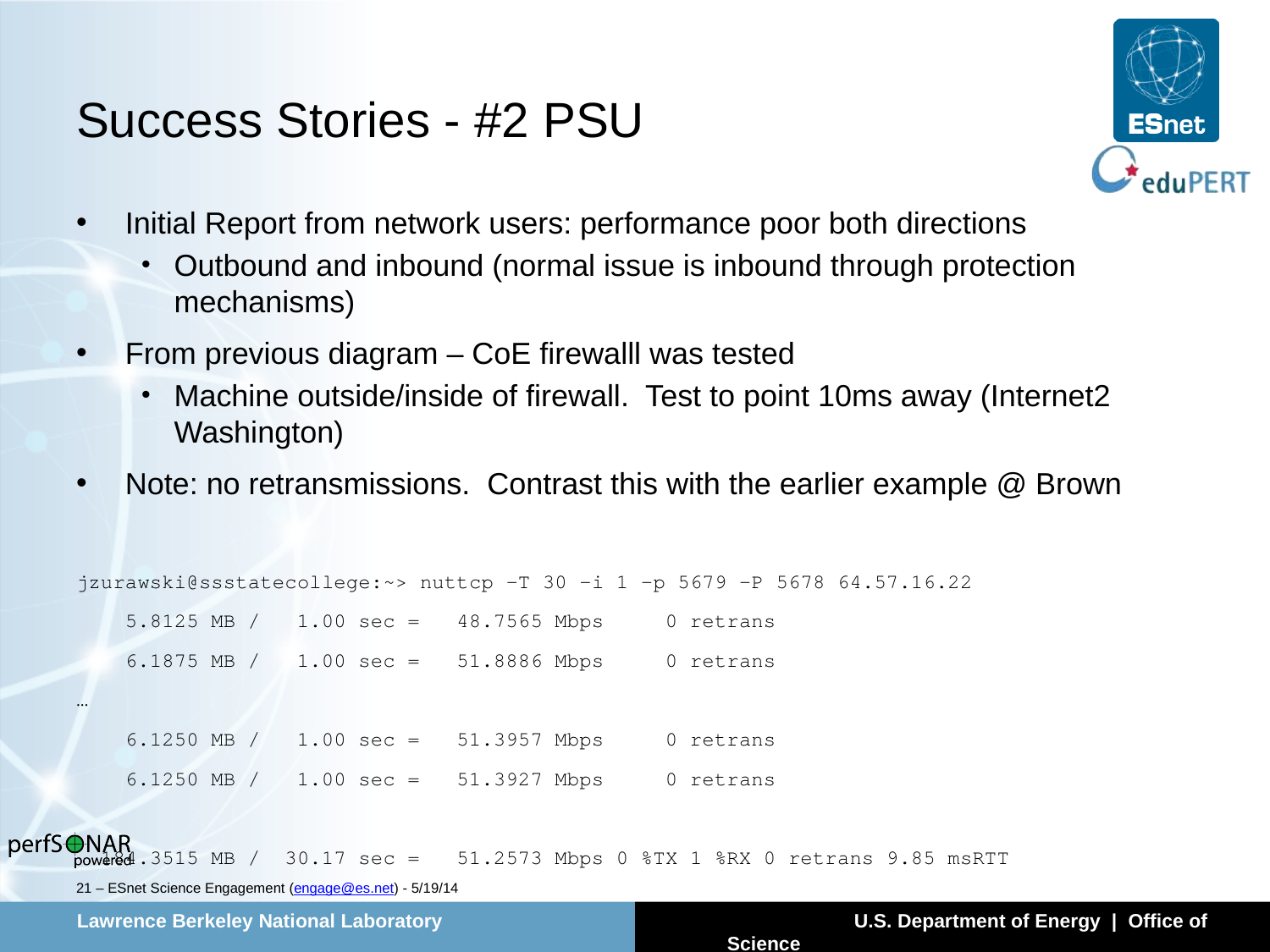

# Success Stories - #2 PSU
Initial Report from network users: performance poor both directions
Outbound and inbound (normal issue is inbound through protection mechanisms)
From previous diagram – CoE firewalll was tested
Machine outside/inside of firewall.  Test to point 10ms away (Internet2 Washington)
Note: no retransmissions.  Contrast this with the earlier example @ Brown

jzurawski@ssstatecollege:~> nuttcp -T 30 -i 1 -p 5679 -P 5678 64.57.16.22
    5.8125 MB /   1.00 sec =   48.7565 Mbps     0 retrans
    6.1875 MB /   1.00 sec =   51.8886 Mbps     0 retrans
…
    6.1250 MB /   1.00 sec =   51.3957 Mbps     0 retrans
    6.1250 MB /   1.00 sec =   51.3927 Mbps     0 retrans

  184.3515 MB /  30.17 sec =   51.2573 Mbps 0 %TX 1 %RX 0 retrans 9.85 msRTT

21 – ESnet Science Engagement (engage@es.net) - 5/19/14